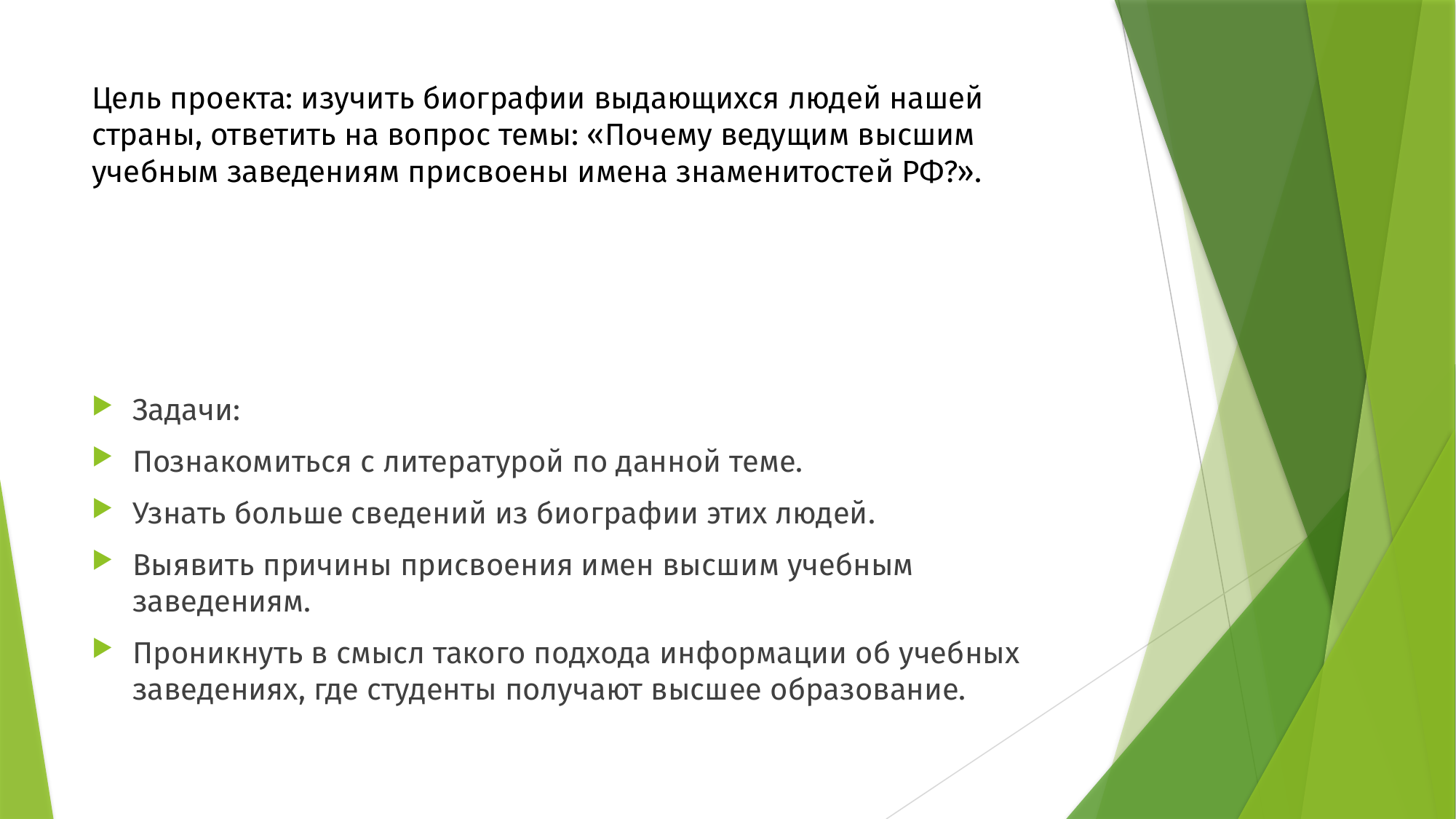

# Цель проекта: изучить биографии выдающихся людей нашей страны, ответить на вопрос темы: «Почему ведущим высшим учебным заведениям присвоены имена знаменитостей РФ?».
Задачи:
Познакомиться с литературой по данной теме.
Узнать больше сведений из биографии этих людей.
Выявить причины присвоения имен высшим учебным заведениям.
Проникнуть в смысл такого подхода информации об учебных заведениях, где студенты получают высшее образование.